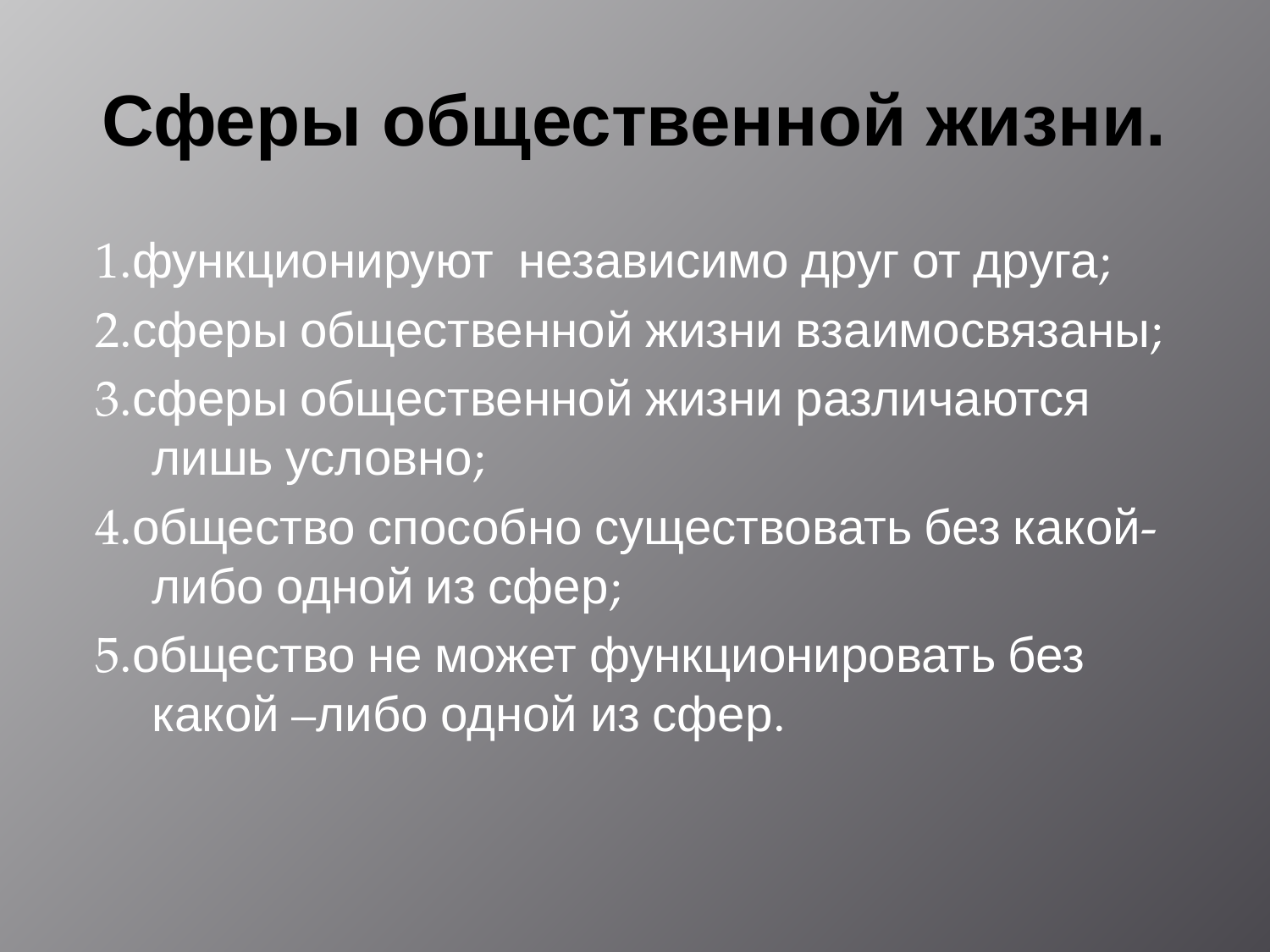

# Сферы общественной жизни.
1.функционируют  независимо друг от друга;
2.сферы общественной жизни взаимосвязаны;
3.сферы общественной жизни различаются лишь условно;
4.общество способно существовать без какой-либо одной из сфер;
5.общество не может функционировать без какой –либо одной из сфер.